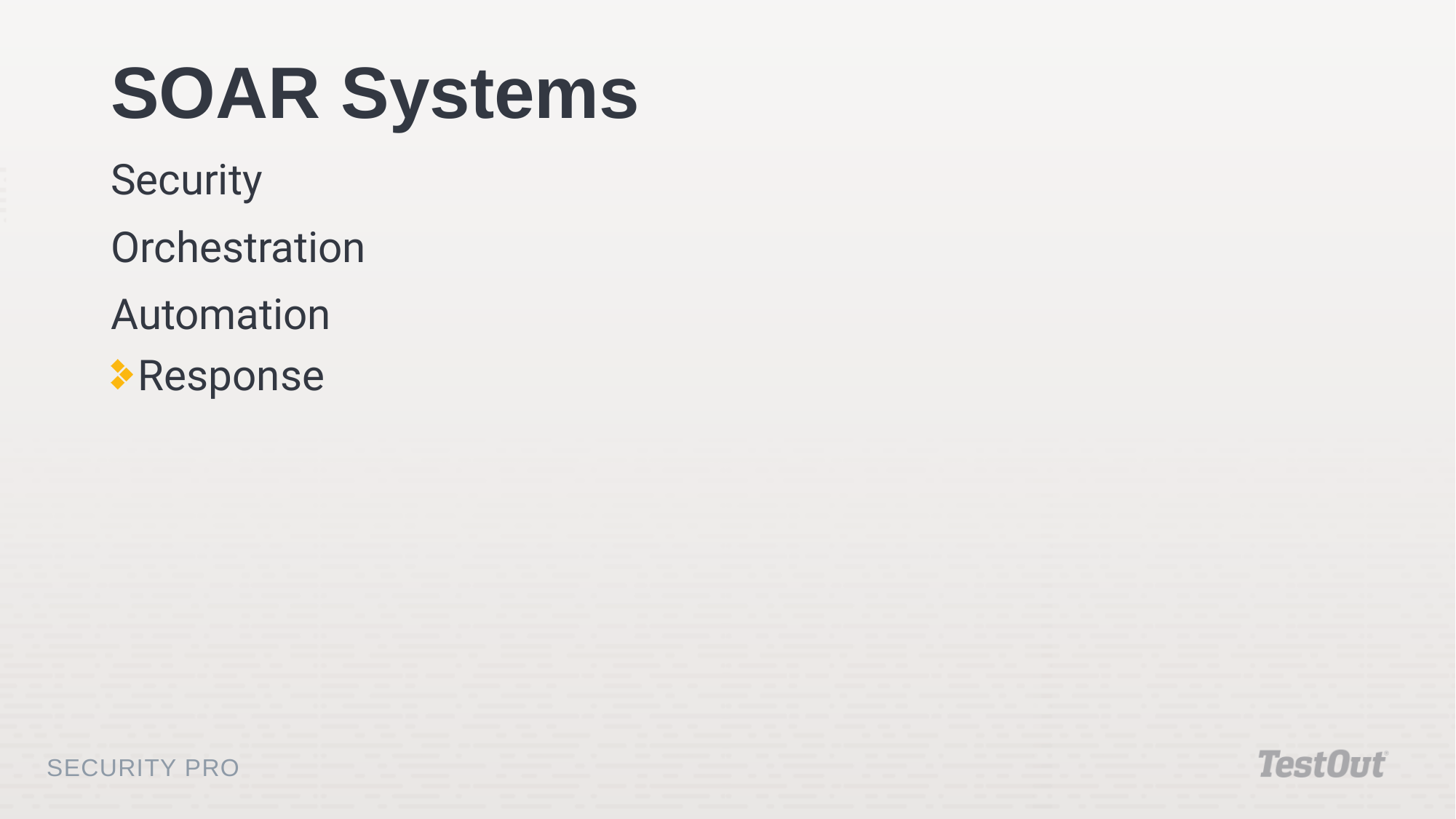

# SOAR Systems
Security
Orchestration
Automation
Response
Security Pro